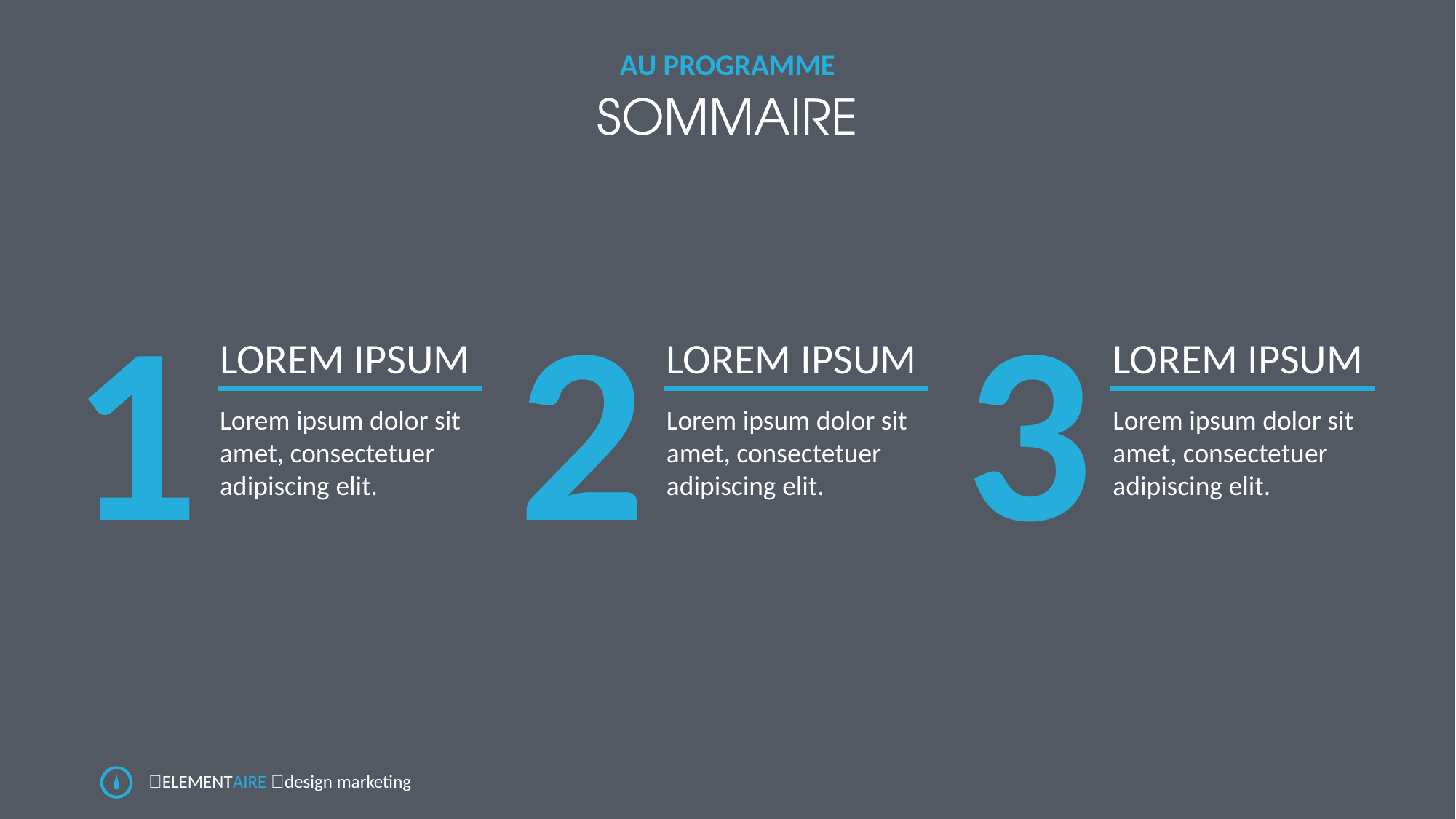

Au programme
# sommaire
1
LOREM IPSUM
Lorem ipsum dolor sit amet, consectetuer adipiscing elit.
2
LOREM IPSUM
Lorem ipsum dolor sit amet, consectetuer adipiscing elit.
3
LOREM IPSUM
Lorem ipsum dolor sit amet, consectetuer adipiscing elit.